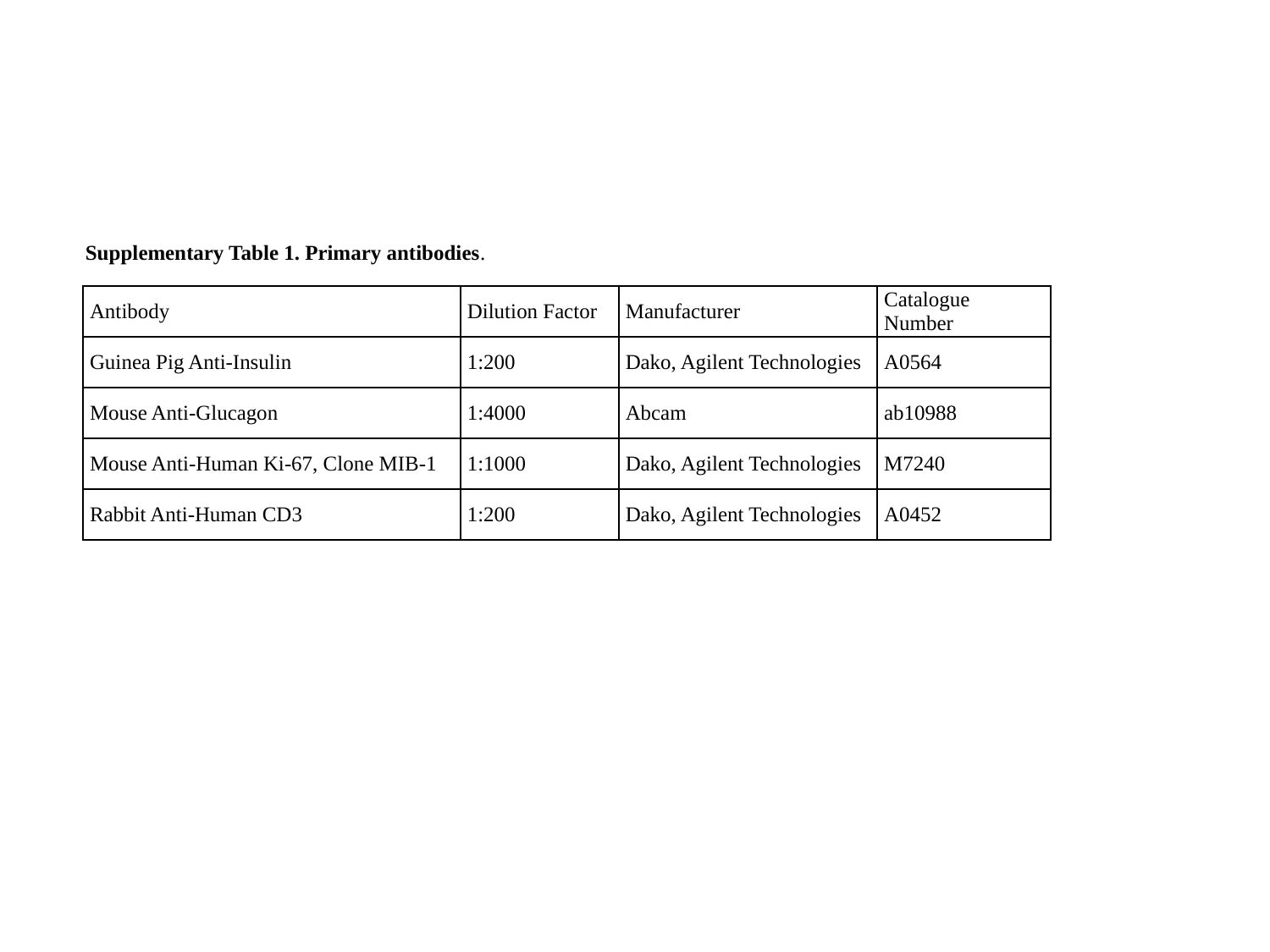

Supplementary Table 1. Primary antibodies.
| Antibody | Dilution Factor | Manufacturer | Catalogue Number |
| --- | --- | --- | --- |
| Guinea Pig Anti-Insulin | 1:200 | Dako, Agilent Technologies | A0564 |
| Mouse Anti-Glucagon | 1:4000 | Abcam | ab10988 |
| Mouse Anti-Human Ki-67, Clone MIB-1 | 1:1000 | Dako, Agilent Technologies | M7240 |
| Rabbit Anti-Human CD3 | 1:200 | Dako, Agilent Technologies | A0452 |